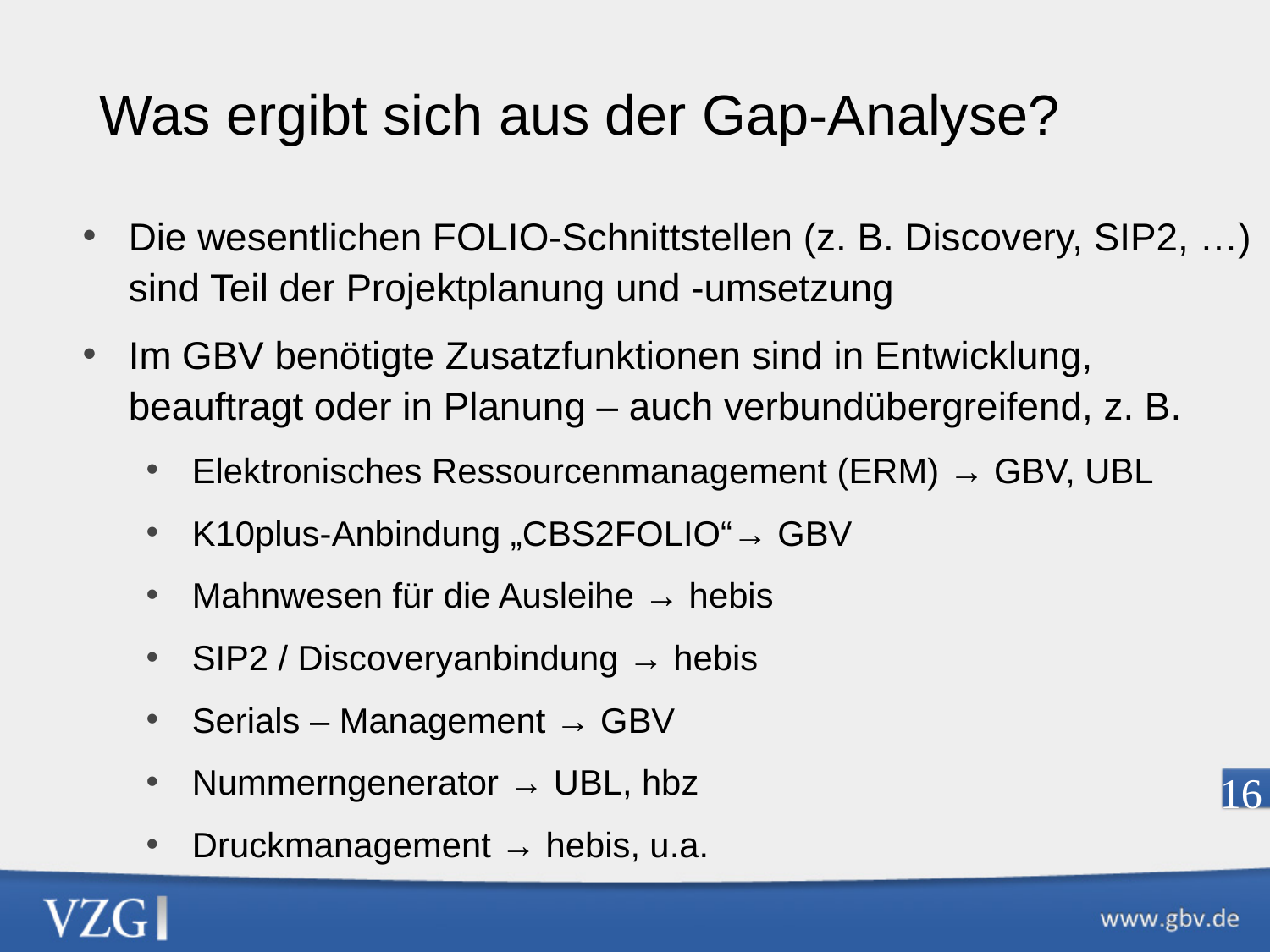

Was ergibt sich aus der Gap-Analyse?

Die wesentlichen FOLIO-Schnittstellen (z. B. Discovery, SIP2, …) sind Teil der Projektplanung und -umsetzung
Im GBV benötigte Zusatzfunktionen sind in Entwicklung, beauftragt oder in Planung – auch verbundübergreifend, z. B.
Elektronisches Ressourcenmanagement (ERM) → GBV, UBL
K10plus-Anbindung „CBS2FOLIO“→ GBV
Mahnwesen für die Ausleihe → hebis
SIP2 / Discoveryanbindung → hebis
Serials – Management → GBV
Nummerngenerator → UBL, hbz
Druckmanagement → hebis, u.a.

16